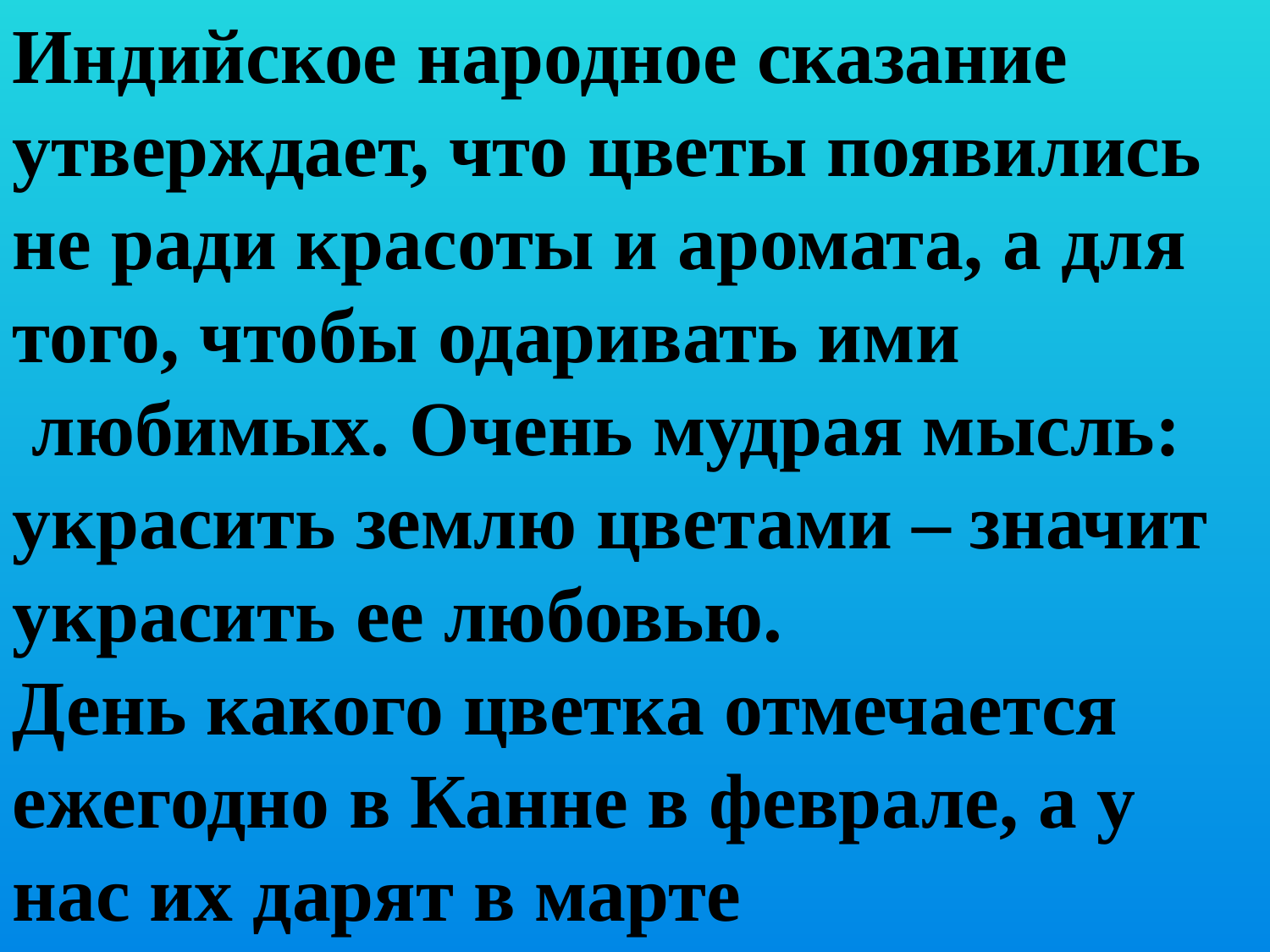

Индийское народное сказание утверждает, что цветы появились не ради красоты и аромата, а для того, чтобы одаривать ими  любимых. Очень мудрая мысль: украсить землю цветами – значит украсить ее любовью.
День какого цветка отмечается ежегодно в Канне в феврале, а у нас их дарят в марте